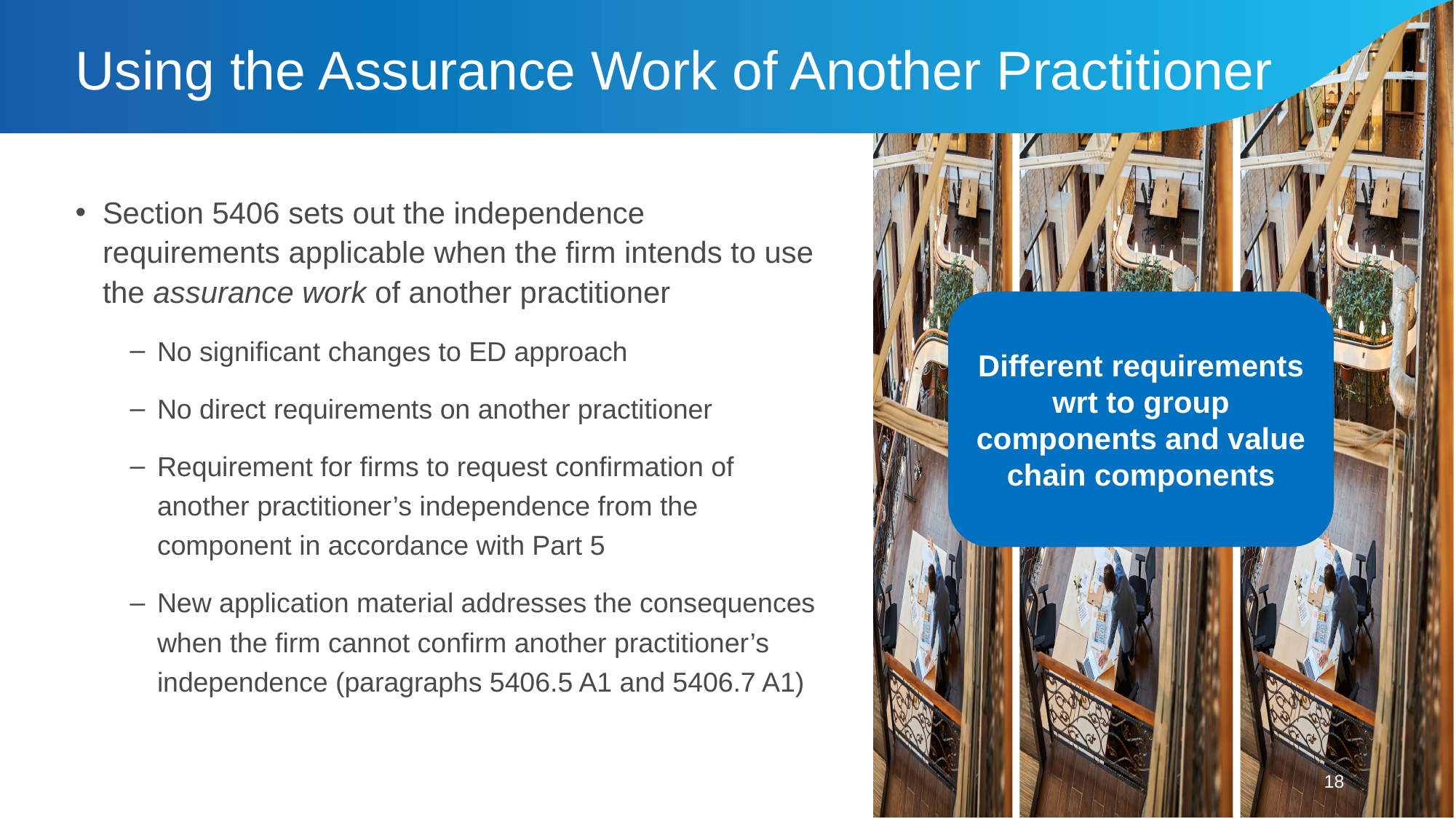

# Using the Assurance Work of Another Practitioner
Section 5406 sets out the independence requirements applicable when the firm intends to use the assurance work of another practitioner
No significant changes to ED approach
No direct requirements on another practitioner
Requirement for firms to request confirmation of another practitioner’s independence from the component in accordance with Part 5
New application material addresses the consequences when the firm cannot confirm another practitioner’s independence (paragraphs 5406.5 A1 and 5406.7 A1)

Different requirements wrt to group components and value chain components
18